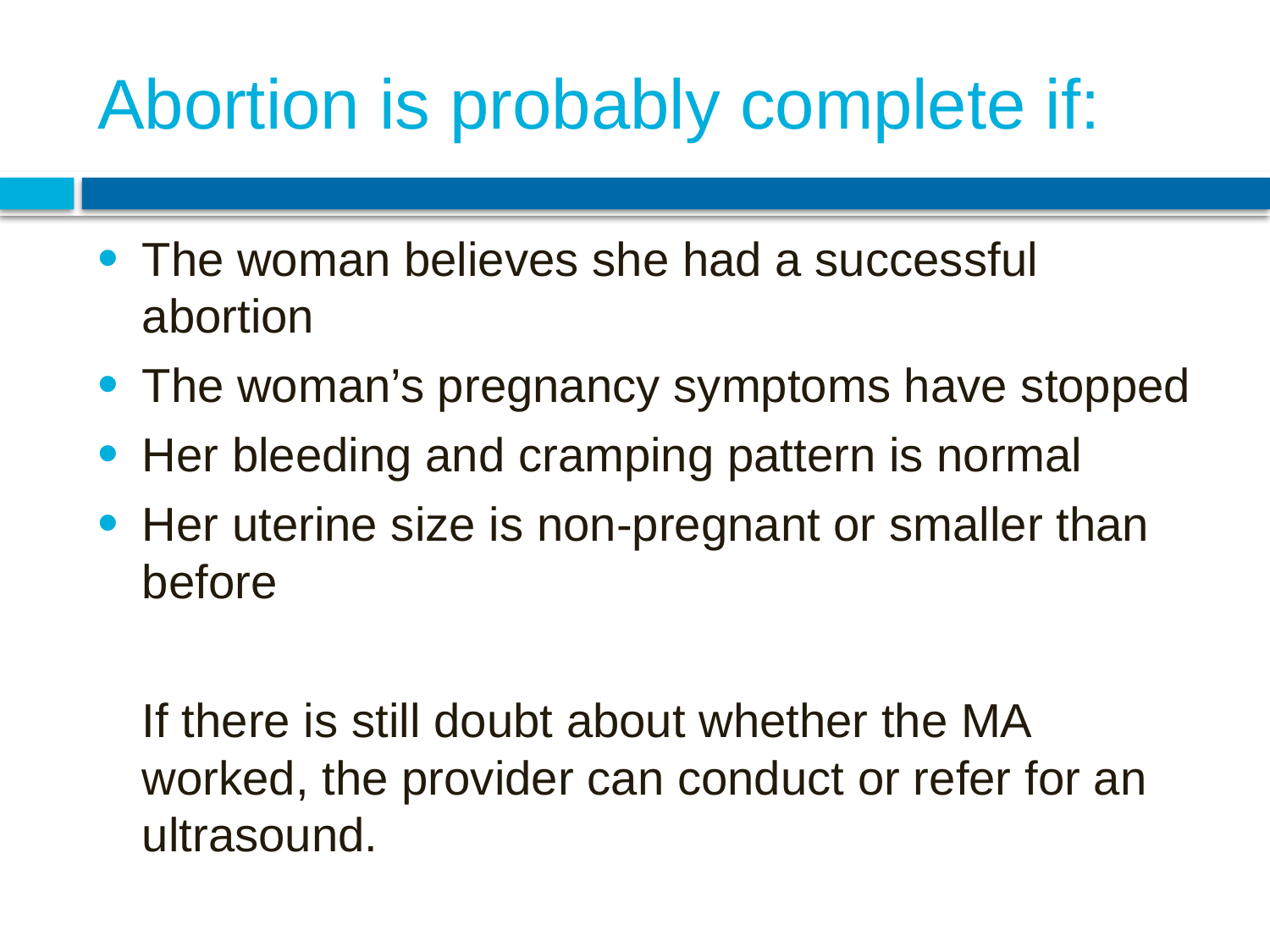

# Abortion is probably complete if:
The woman believes she had a successful abortion
The woman’s pregnancy symptoms have stopped
Her bleeding and cramping pattern is normal
Her uterine size is non-pregnant or smaller than before

	If there is still doubt about whether the MA worked, the provider can conduct or refer for an ultrasound.